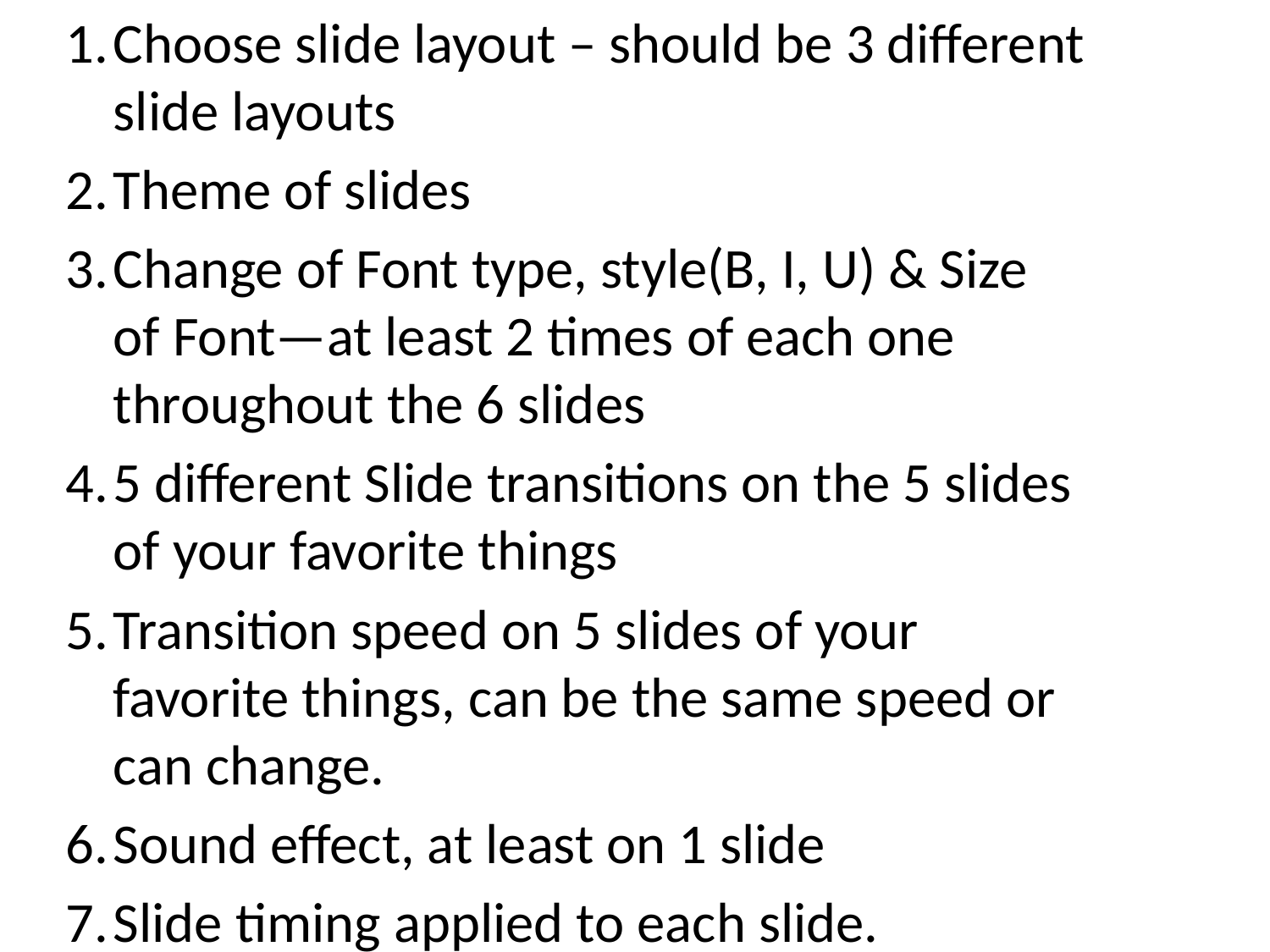

Choose slide layout – should be 3 different slide layouts
Theme of slides
Change of Font type, style(B, I, U) & Size of Font—at least 2 times of each one throughout the 6 slides
5 different Slide transitions on the 5 slides of your favorite things
Transition speed on 5 slides of your favorite things, can be the same speed or can change.
Sound effect, at least on 1 slide
Slide timing applied to each slide.